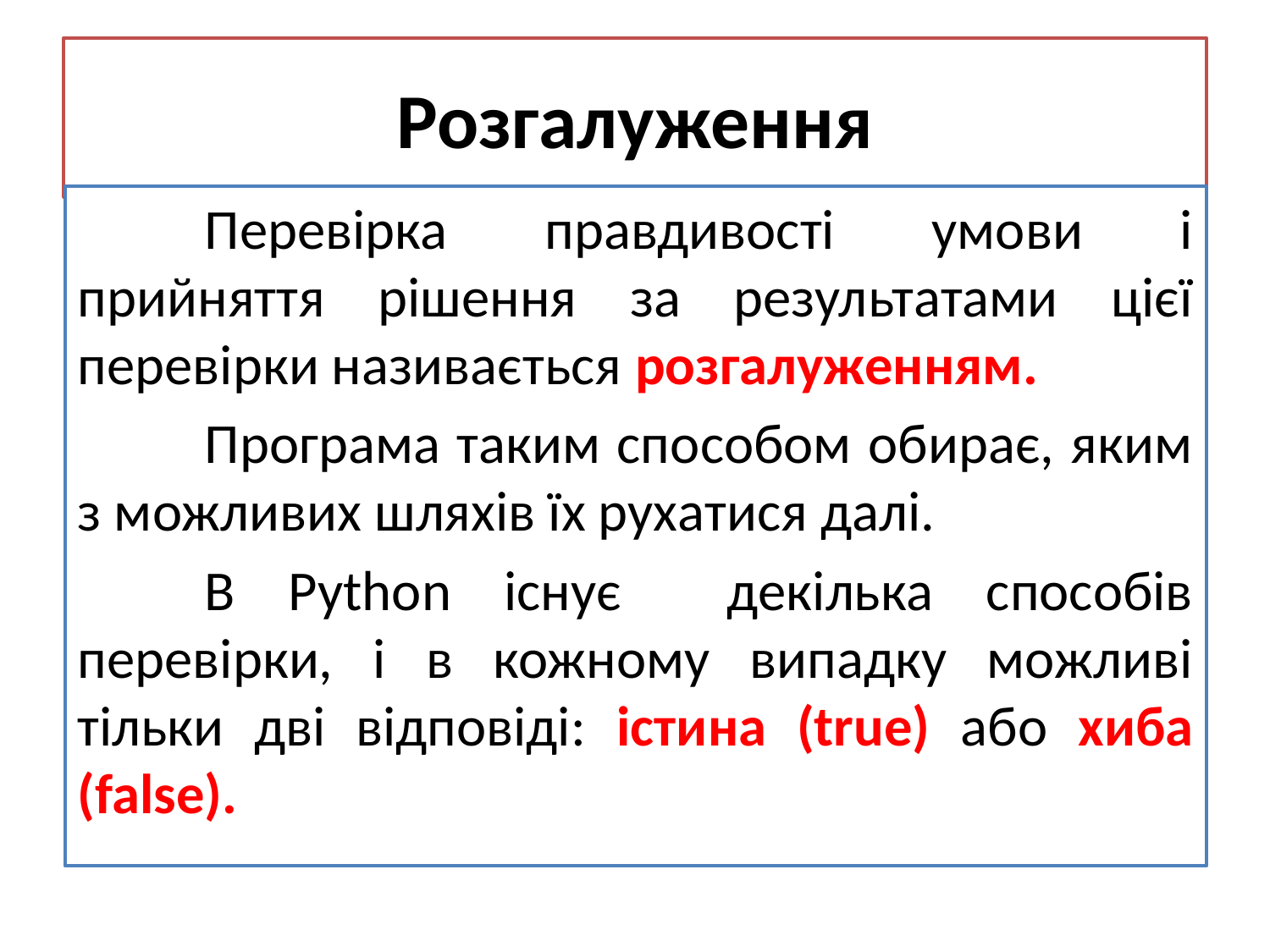

# Розгалуження
	Перевірка правдивості умови і прийняття рішення за результатами цієї перевірки називається розгалуженням.
	Програма таким способом обирає, яким з можливих шляхів їх рухатися далі.
	В Python існує  декілька способів перевірки, і в кожному випадку можливі тільки дві відповіді: істина (true) або хиба (false).